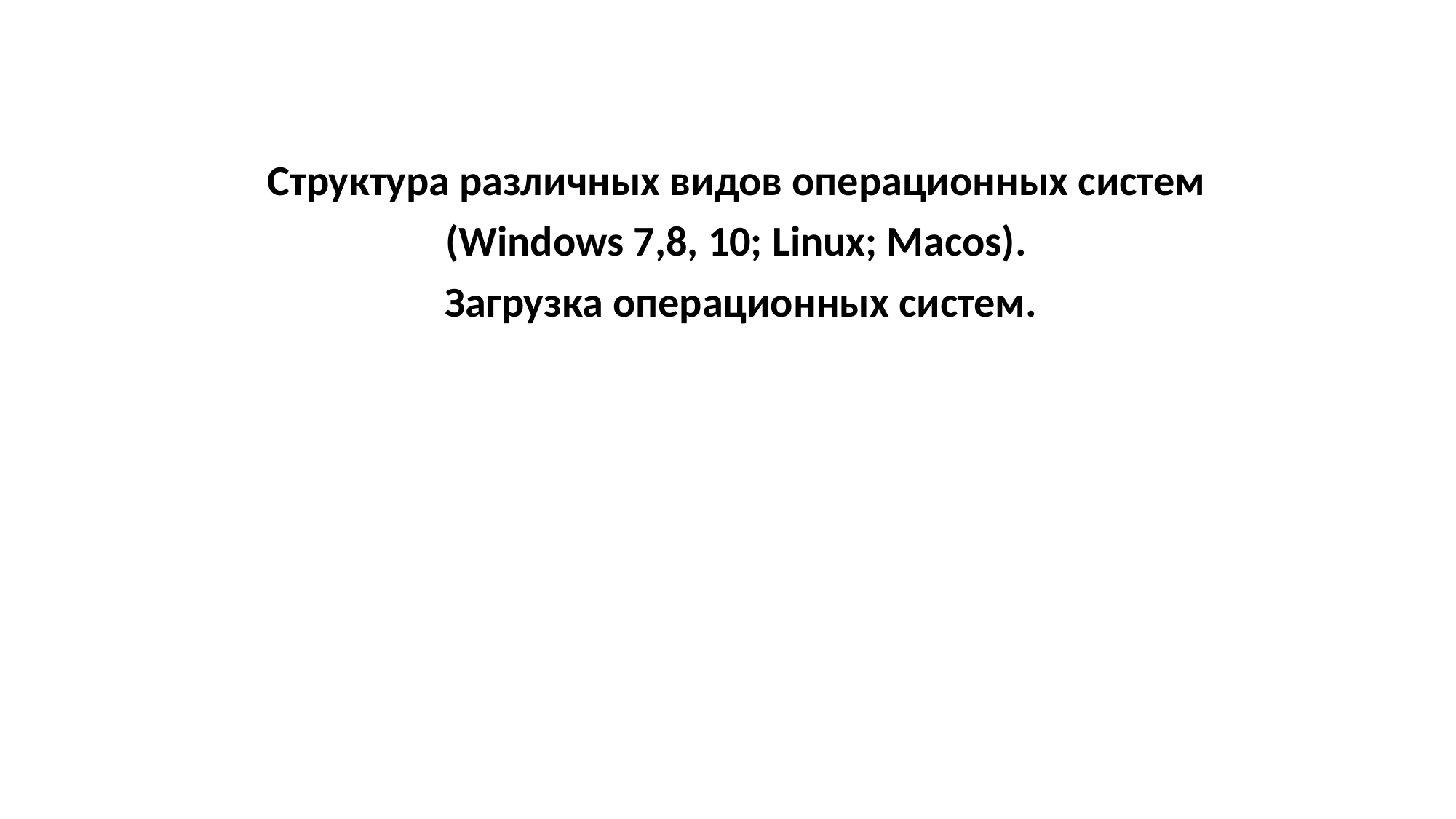

Структура различных видов операционных систем
(Windows 7,8, 10; Linux; Macos).
Загрузка операционных систем.